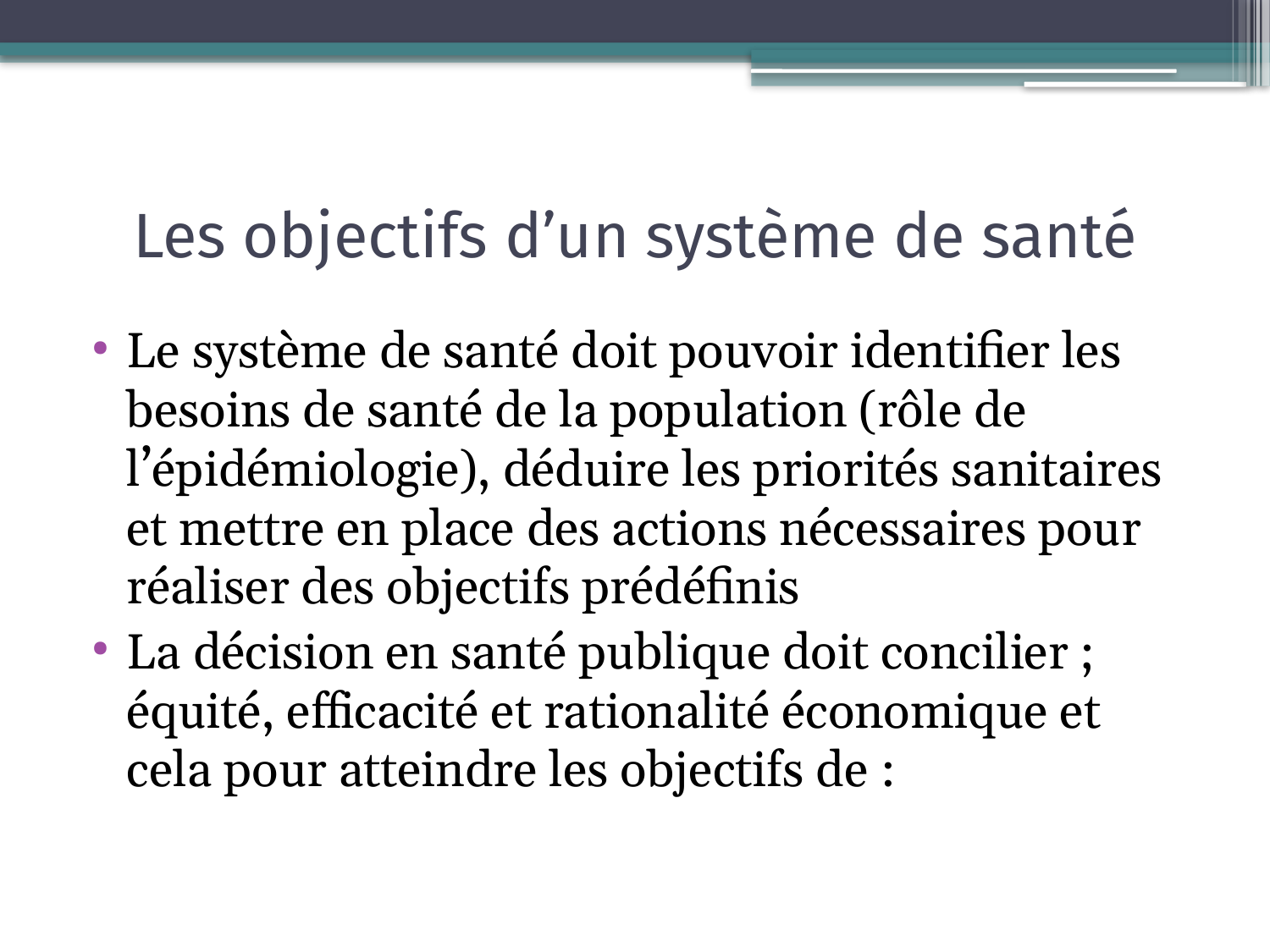

# Les objectifs d’un système de santé
Le système de santé doit pouvoir identifier les besoins de santé de la population (rôle de l’épidémiologie), déduire les priorités sanitaires et mettre en place des actions nécessaires pour réaliser des objectifs prédéfinis
La décision en santé publique doit concilier ; équité, efficacité et rationalité économique et cela pour atteindre les objectifs de :